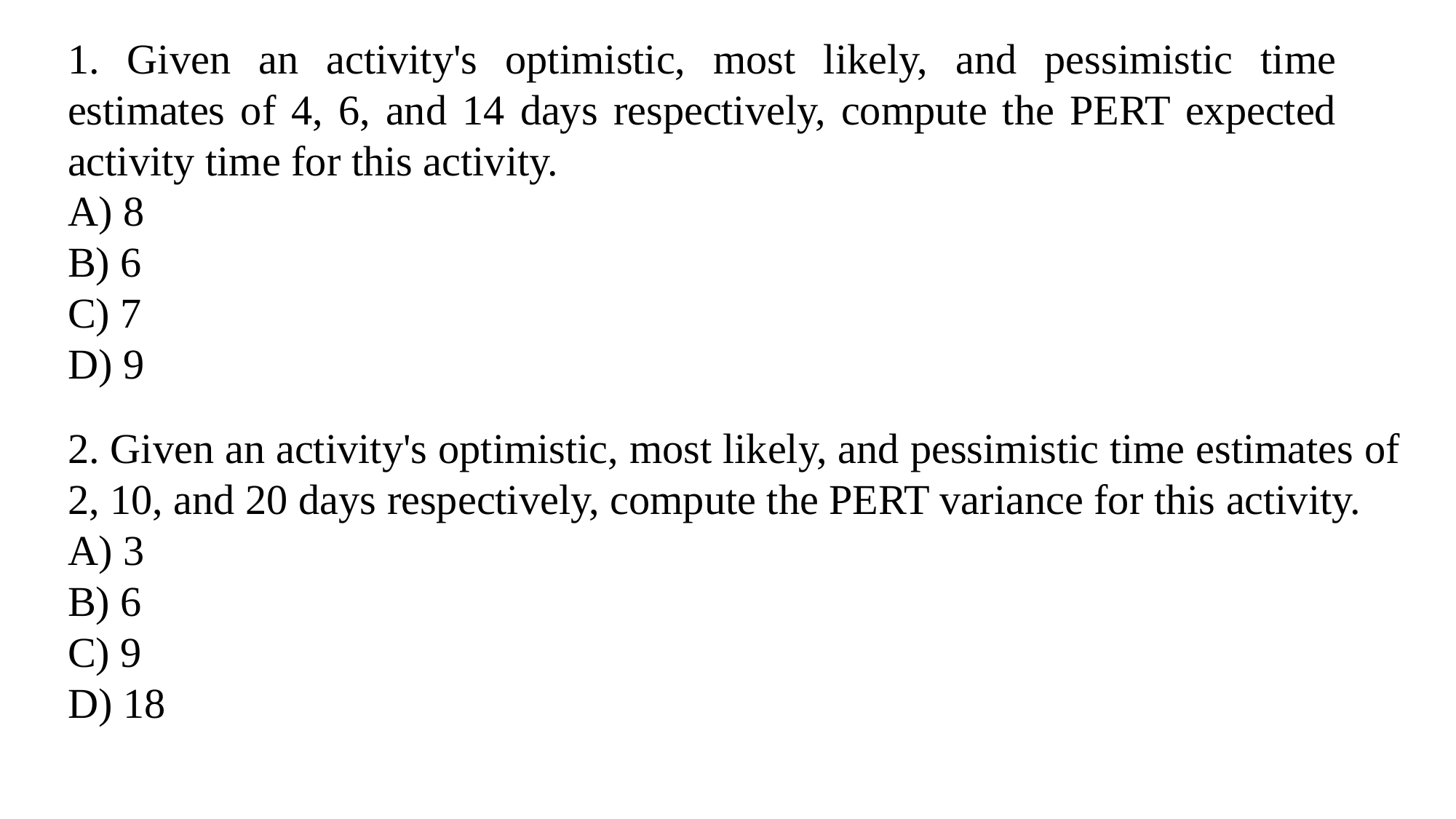

1. Given an activity's optimistic, most likely, and pessimistic time estimates of 4, 6, and 14 days respectively, compute the PERT expected activity time for this activity.
A) 8
B) 6
C) 7
D) 9
2. Given an activity's optimistic, most likely, and pessimistic time estimates of 2, 10, and 20 days respectively, compute the PERT variance for this activity.
A) 3
B) 6
C) 9
D) 18